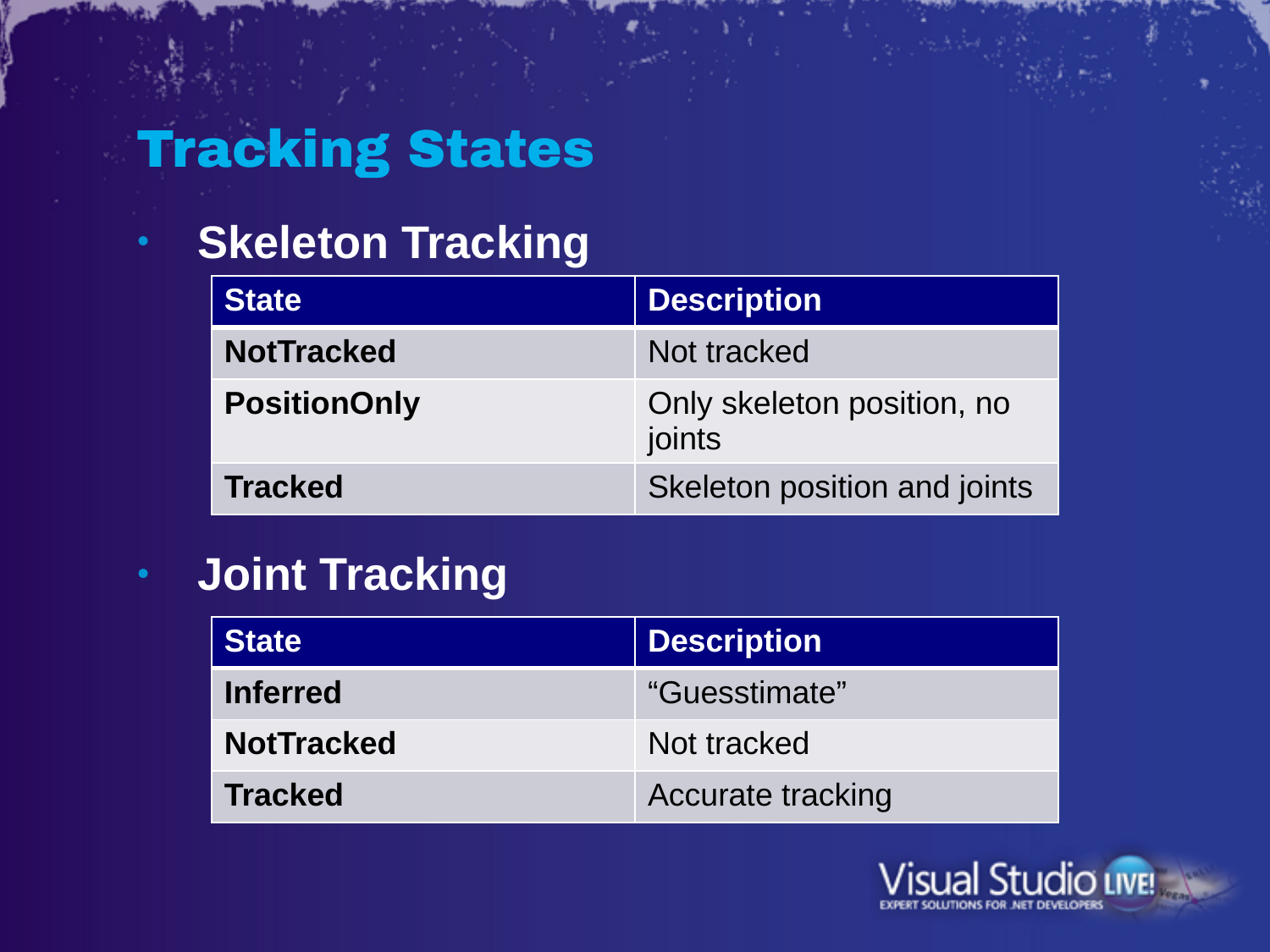

# Tracking States
Skeleton Tracking

Joint Tracking

| State | Description |
| --- | --- |
| NotTracked | Not tracked |
| PositionOnly | Only skeleton position, no joints |
| Tracked | Skeleton position and joints |
| State | Description |
| --- | --- |
| Inferred | “Guesstimate” |
| NotTracked | Not tracked |
| Tracked | Accurate tracking |